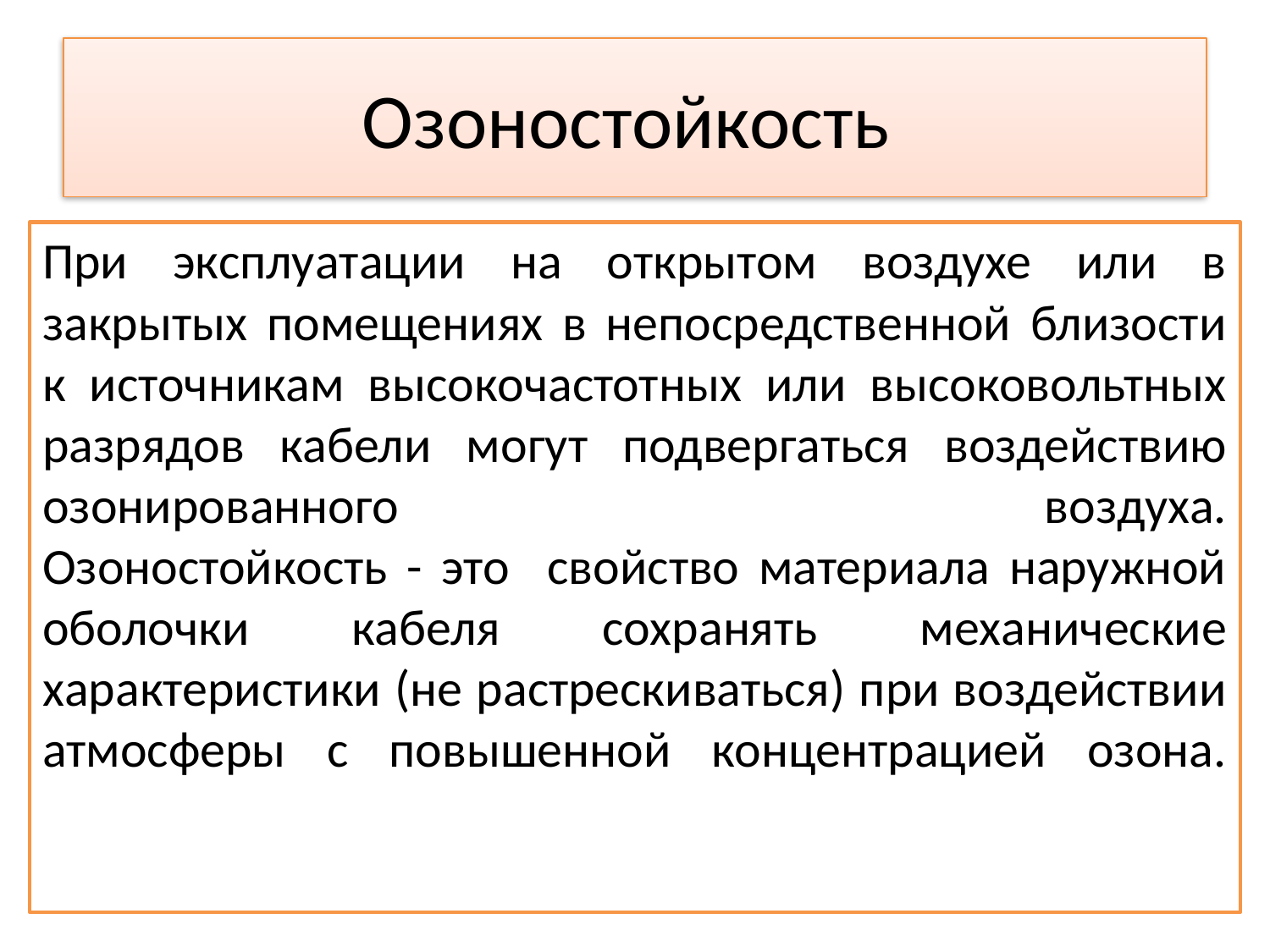

# Озоностойкость
При эксплуатации на открытом воздухе или в закрытых помещениях в непосредственной близости к источникам высокочастотных или высоковольтных разрядов кабели могут подвергаться воздействию озонированного воздуха.
Озоностойкость - это  свойство материала наружной оболочки кабеля сохранять механические характеристики (не растрескиваться) при воздействии атмосферы с повышенной концентрацией озона.